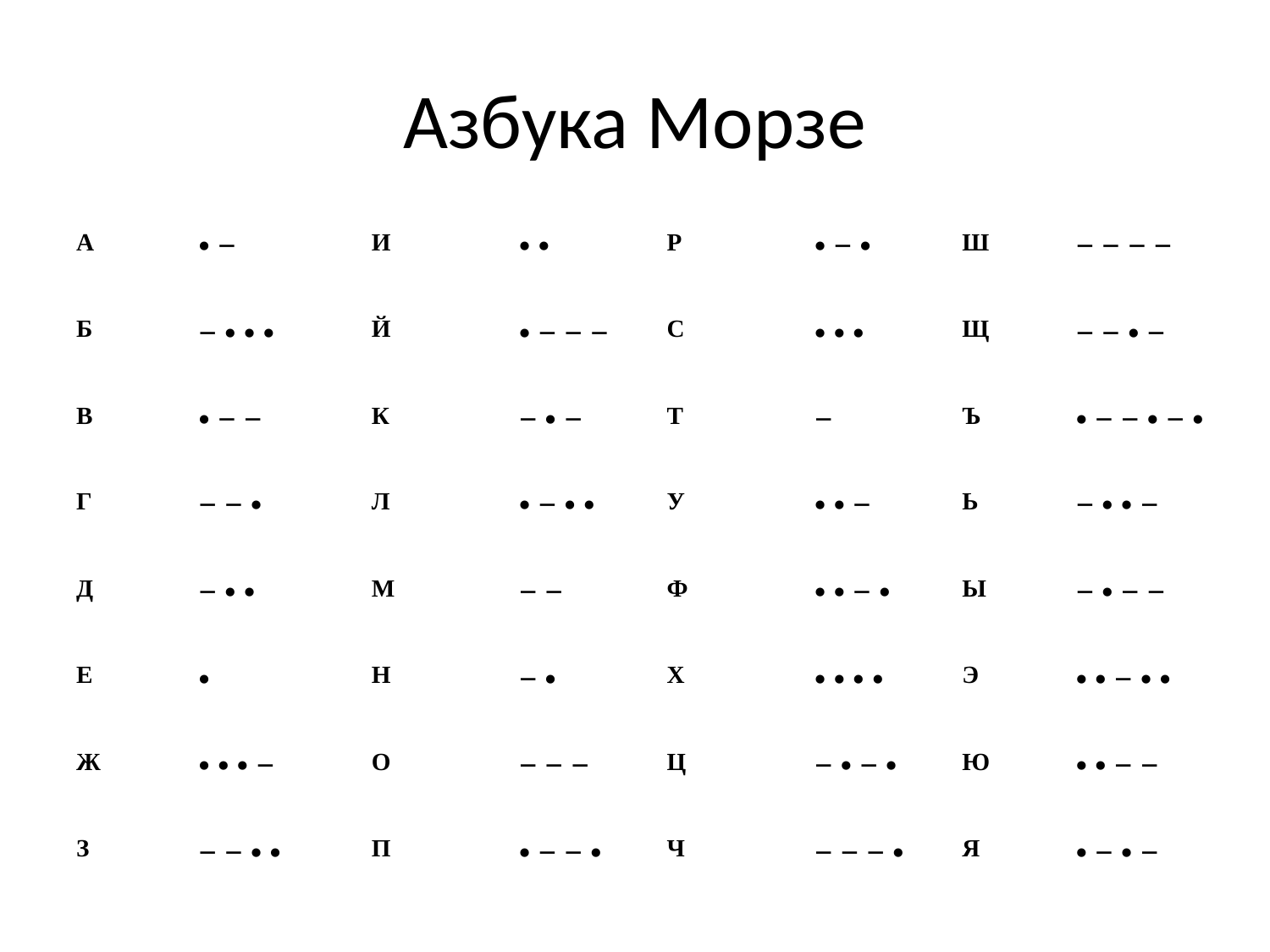

# Азбука Морзе
| A | • − | И | • • | P | • − • | Ш | − − − − |
| --- | --- | --- | --- | --- | --- | --- | --- |
| Б | − • • • | Й | • − − − | С | • • • | Щ | − − • − |
| В | • − − | К | − • − | Т | − | Ъ | • − − • − • |
| Г | − − • | Л | • − • • | У | • • − | Ь | − • • − |
| Д | − • • | М | − − | Ф | • • − • | Ы | − • − − |
| Е | • | H | − • | Х | • • • • | Э | • • − • • |
| Ж | • • • − | О | − − − | Ц | − • − • | Ю | • • − − |
| З | − − • • | П | • − − • | Ч | − − − • | Я | • − • − |